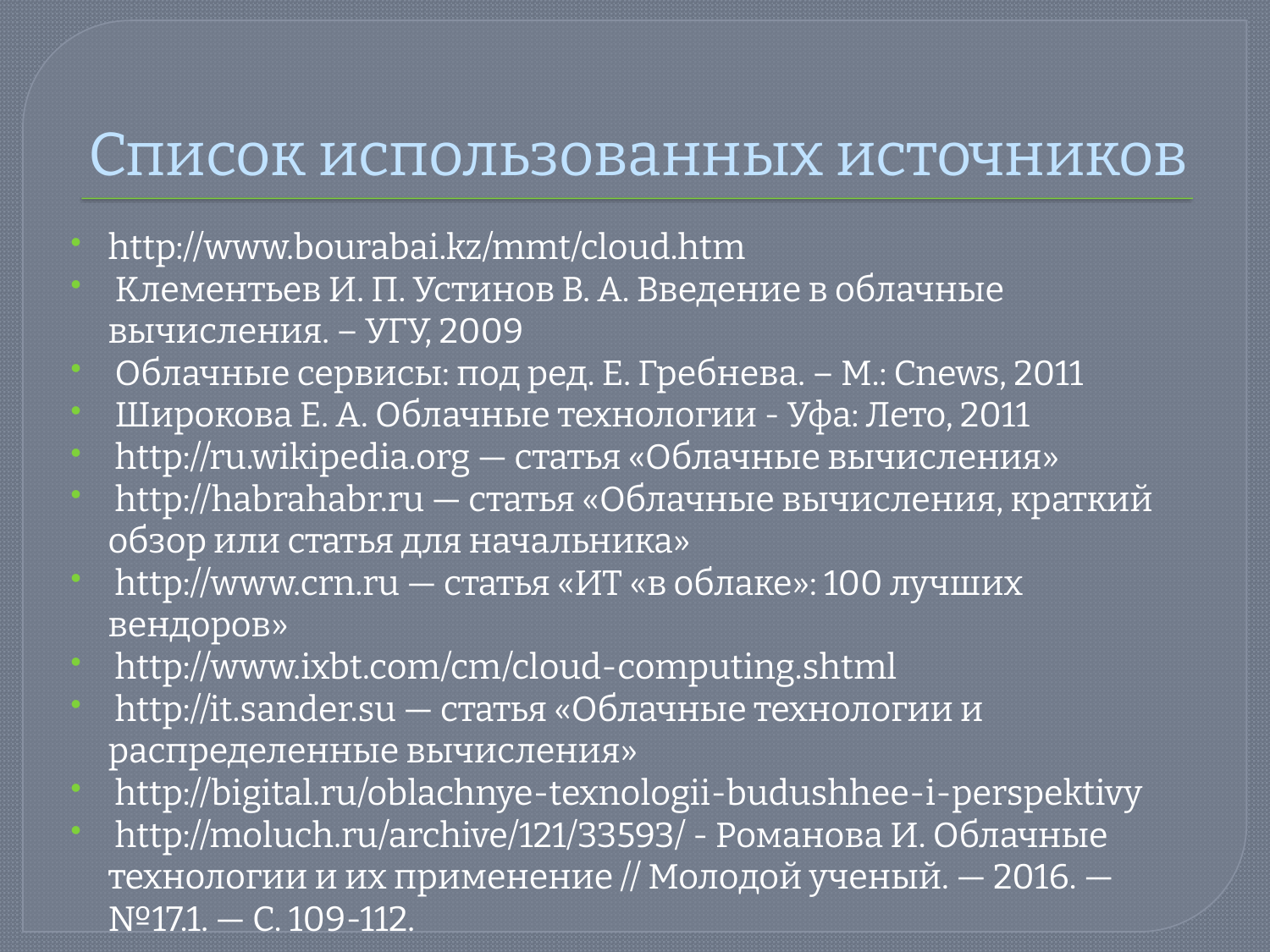

# Список использованных источников
http://www.bourabai.kz/mmt/cloud.htm
 Клементьев И. П. Устинов В. А. Введение в облачные вычисления. – УГУ, 2009
 Облачные сервисы: под ред. Е. Гребнева. – М.: Cnews, 2011
 Широкова Е. А. Облачные технологии - Уфа: Лето, 2011
 http://ru.wikipedia.org — статья «Облачные вычисления»
 http://habrahabr.ru — статья «Облачные вычисления, краткий обзор или статья для начальника»
 http://www.crn.ru — статья «ИТ «в облаке»: 100 лучших вендоров»
 http://www.ixbt.com/cm/cloud-computing.shtml
 http://it.sander.su — статья «Облачные технологии и распределенные вычисления»
 http://bigital.ru/oblachnye-texnologii-budushhee-i-perspektivy
 http://moluch.ru/archive/121/33593/ - Романова И. Облачные технологии и их применение // Молодой ученый. — 2016. — №17.1. — С. 109-112.